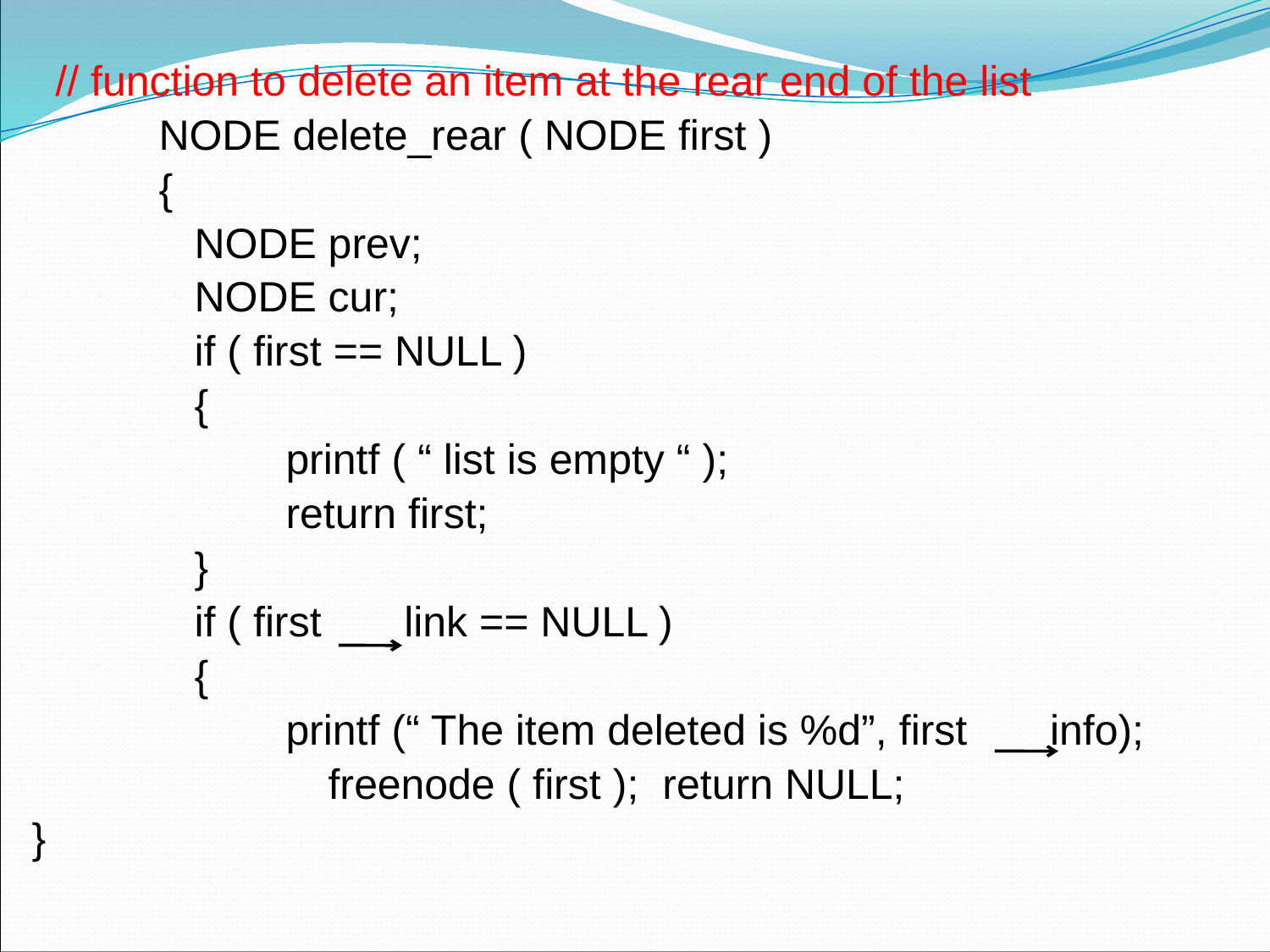

#
  // function to delete an item at the rear end of the list
	NODE delete_rear ( NODE first )
	{
	   NODE prev;
	   NODE cur;
	   if ( first == NULL )
	   {
		printf ( “ list is empty “ );
		return first;
	   }
	   if ( first       link == NULL )
	   {
		printf (“ The item deleted is %d”, first       info);
                         freenode ( first );  return NULL;
}